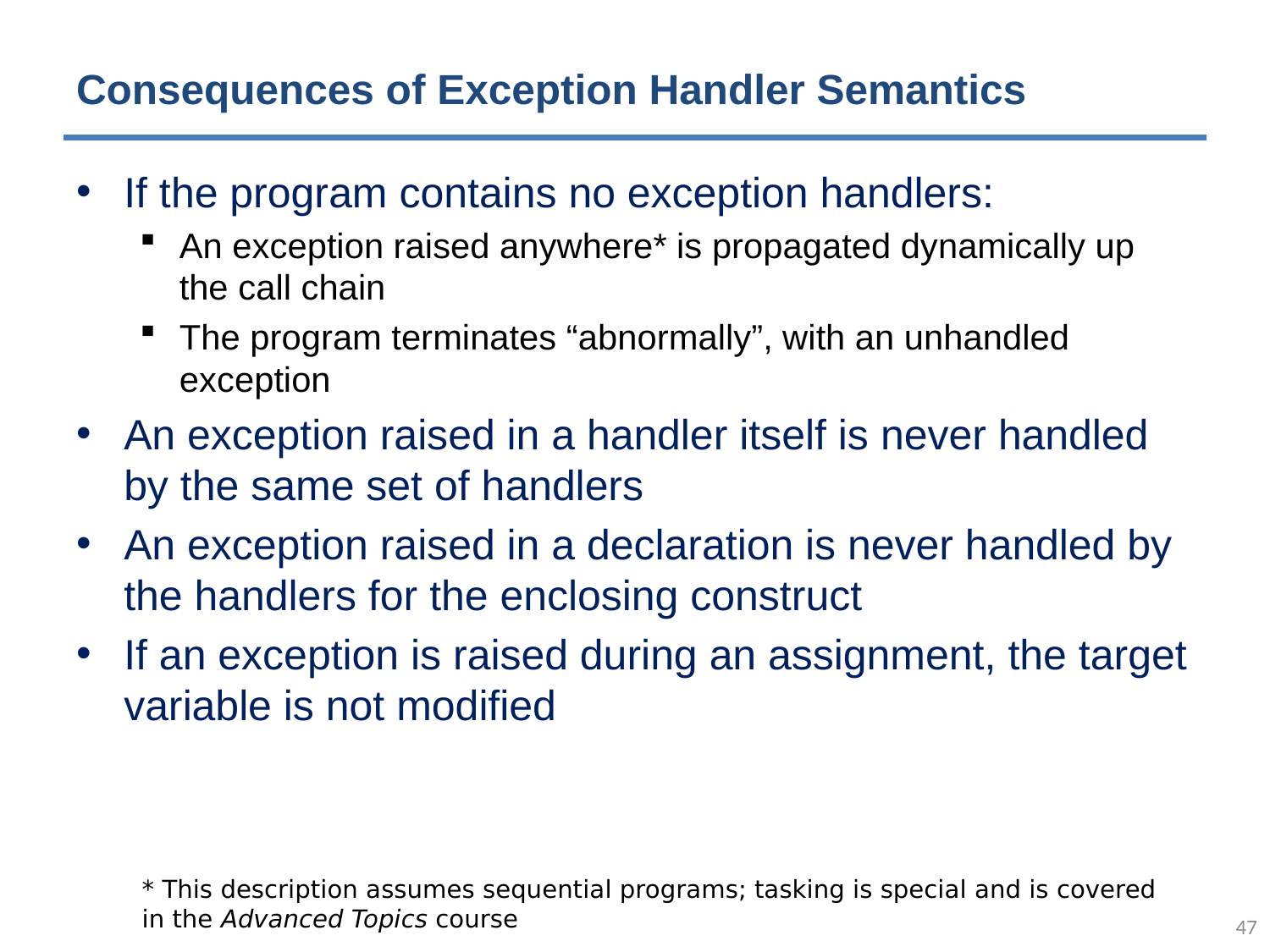

# Consequences of Exception Handler Semantics
If the program contains no exception handlers:
An exception raised anywhere* is propagated dynamically up the call chain
The program terminates “abnormally”, with an unhandled exception
An exception raised in a handler itself is never handled by the same set of handlers
An exception raised in a declaration is never handled by the handlers for the enclosing construct
If an exception is raised during an assignment, the target variable is not modified

* This description assumes sequential programs; tasking is special and is covered
in the Advanced Topics course
47